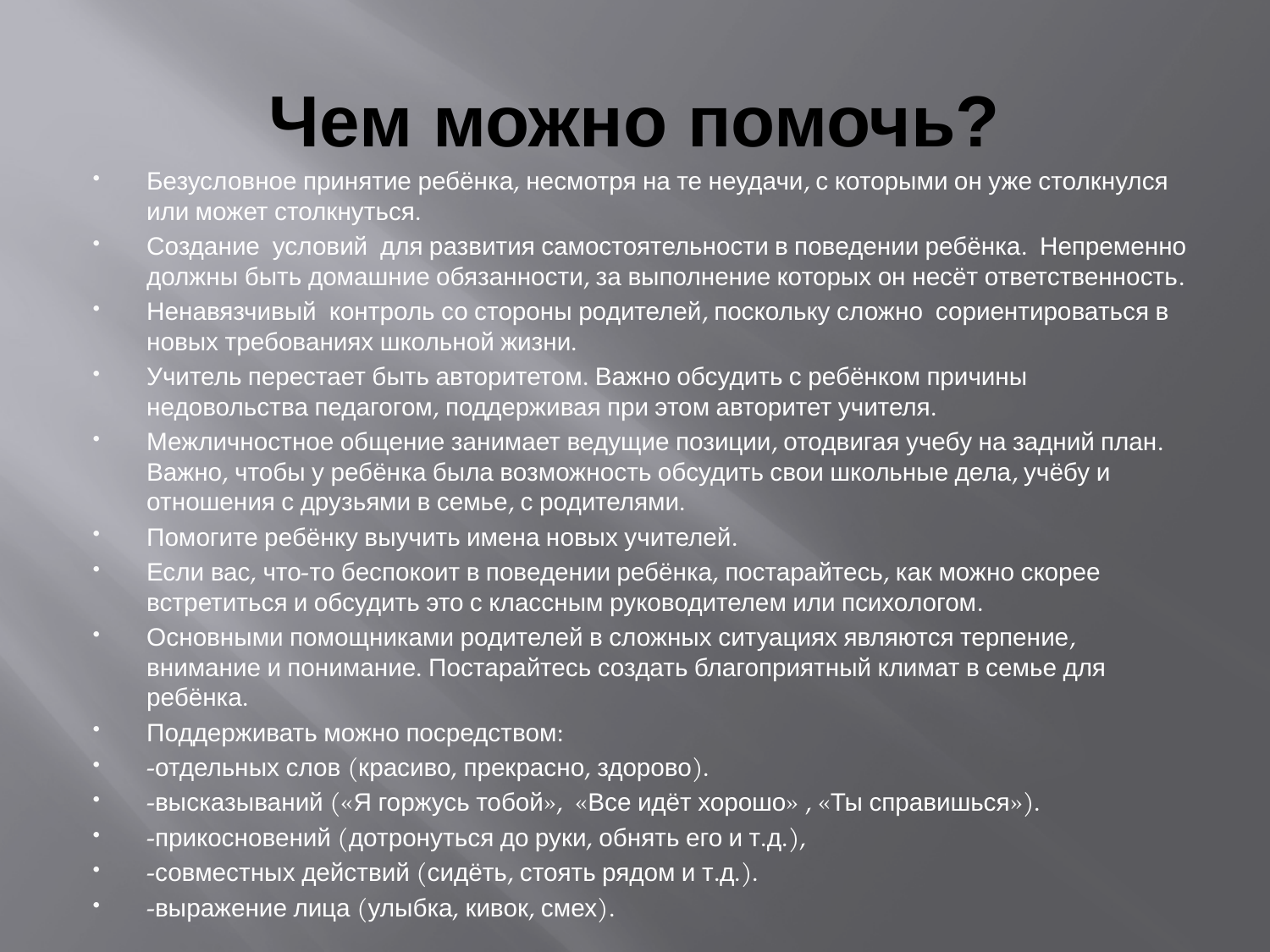

# Чем можно помочь?
Безусловное принятие ребёнка, несмотря на те неудачи, с которыми он уже столкнулся или может столкнуться.
Создание  условий  для развития самостоятельности в поведении ребёнка.  Непременно должны быть домашние обязанности, за выполнение которых он несёт ответственность.
Ненавязчивый  контроль со стороны родителей, поскольку сложно  сориентироваться в новых требованиях школьной жизни.
Учитель перестает быть авторитетом. Важно обсудить с ребёнком причины  недовольства педагогом, поддерживая при этом авторитет учителя.
Межличностное общение занимает ведущие позиции, отодвигая учебу на задний план. Важно, чтобы у ребёнка была возможность обсудить свои школьные дела, учёбу и отношения с друзьями в семье, с родителями.
Помогите ребёнку выучить имена новых учителей.
Если вас, что-то беспокоит в поведении ребёнка, постарайтесь, как можно скорее встретиться и обсудить это с классным руководителем или психологом.
Основными помощниками родителей в сложных ситуациях являются терпение, внимание и понимание. Постарайтесь создать благоприятный климат в семье для ребёнка.
Поддерживать можно посредством:
-отдельных слов (красиво, прекрасно, здорово).
-высказываний («Я горжусь тобой»,  «Все идёт хорошо» , «Ты справишься»).
-прикосновений (дотронуться до руки, обнять его и т.д.),
-совместных действий (сидёть, стоять рядом и т.д.).
-выражение лица (улыбка, кивок, смех).